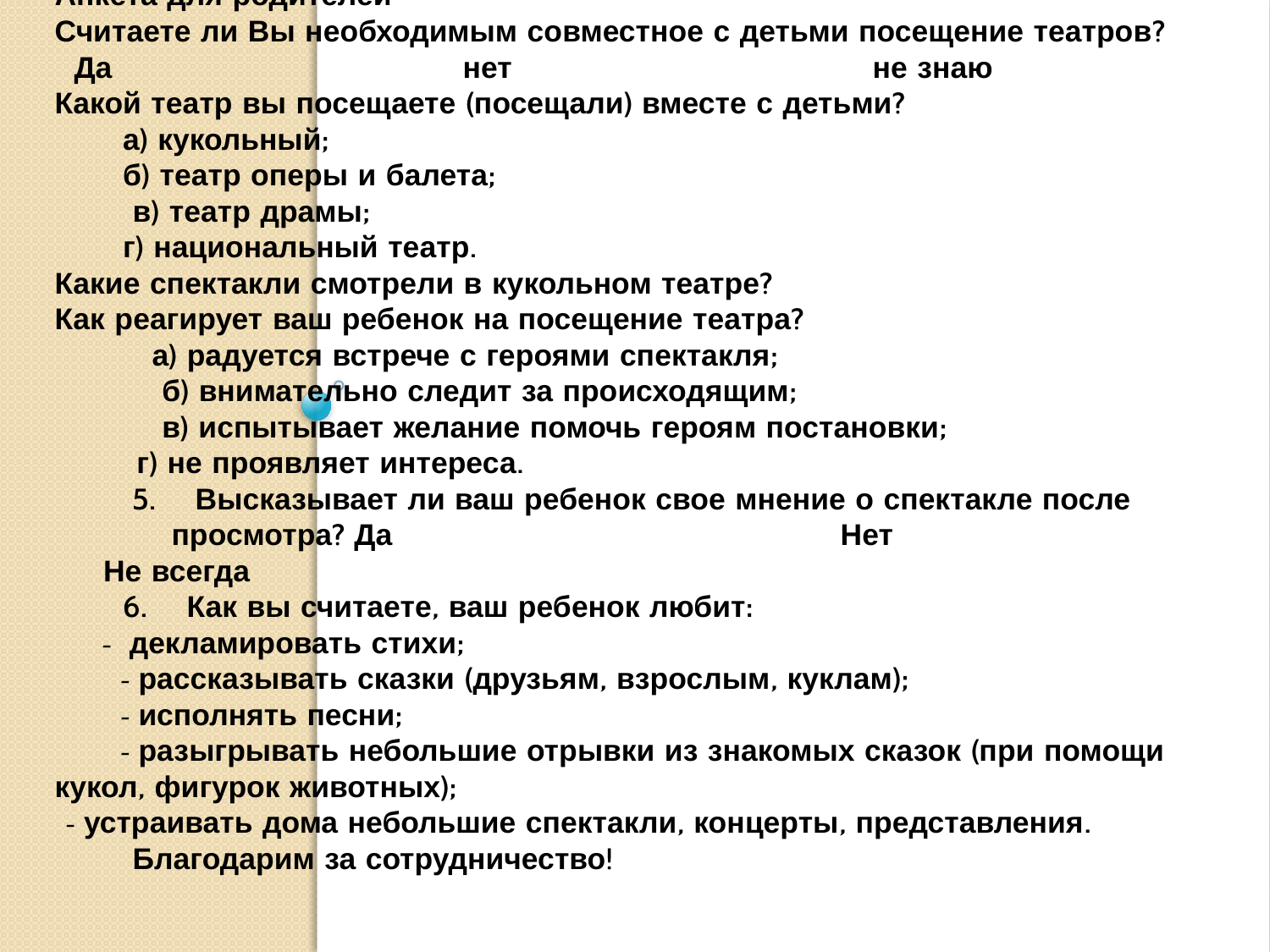

Анкета для родителей
Считаете ли Вы необходимым совместное с детьми посещение театров?    Да                                    нет                                     не знаю
Какой театр вы посещаете (посещали) вместе с детьми?
       а) кукольный;
       б) театр оперы и балета;
        в) театр драмы;
       г) национальный театр.
Какие спектакли смотрели в кукольном театре?
Как реагирует ваш ребенок на посещение театра?
          а) радуется встрече с героями спектакля;
           б) внимательно следит за происходящим;
           в) испытывает желание помочь героям постановки;
         г) не проявляет интереса.
        5.    Высказывает ли ваш ребенок свое мнение о спектакле после
            просмотра? Да                                              Нет                                    Не всегда
       6.    Как вы считаете, ваш ребенок любит:
     -  декламировать стихи;
       - рассказывать сказки (друзьям, взрослым, куклам);
       - исполнять песни;
       - разыгрывать небольшие отрывки из знакомых сказок (при помощи
кукол, фигурок животных);
 - устраивать дома небольшие спектакли, концерты, представления.
        Благодарим за сотрудничество!